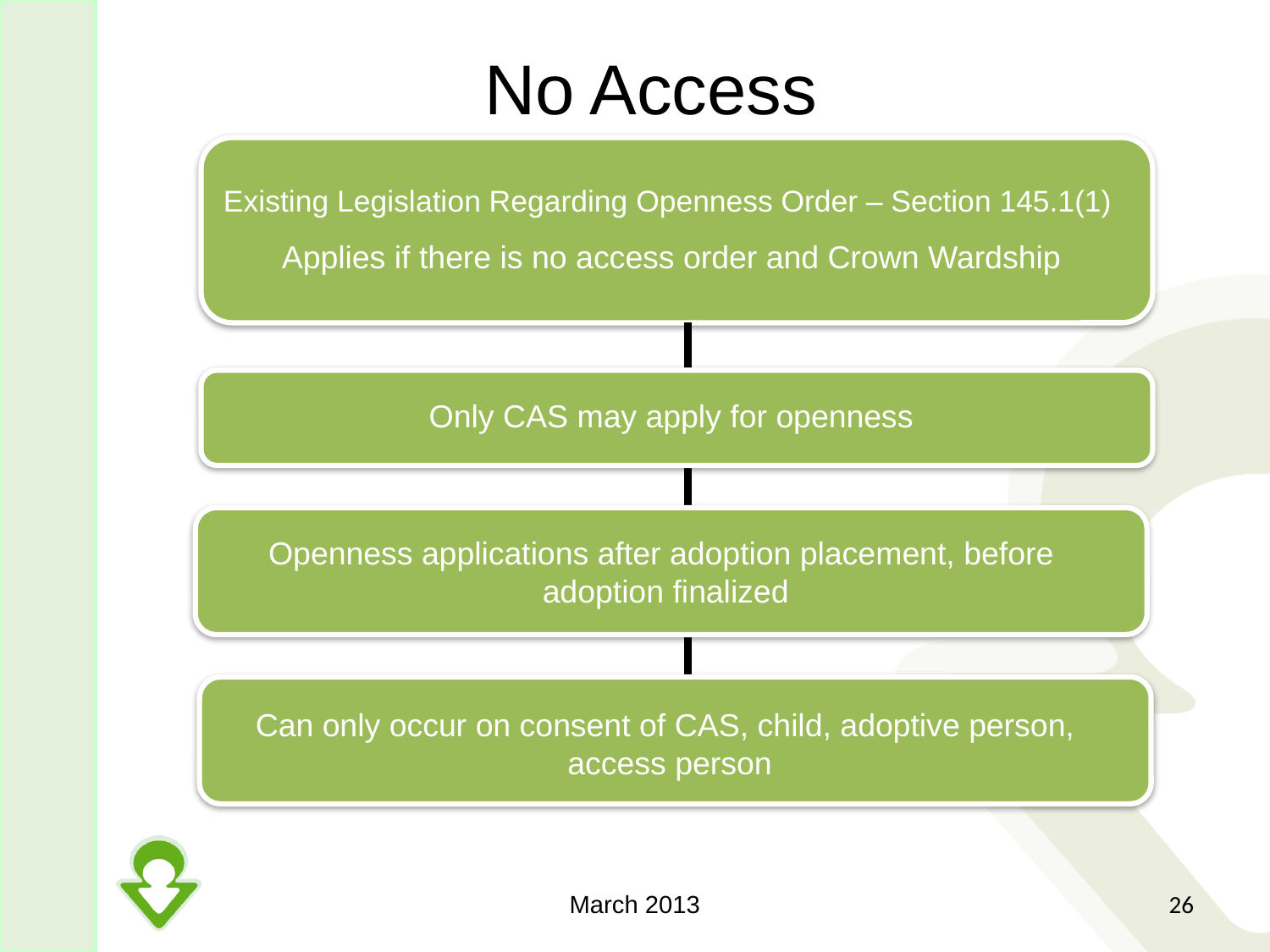

# No Access

Existing Legislation Regarding Openness Order – Section 145.1(1)
Applies if there is no access order and Crown Wardship

Only CAS may apply for openness

Openness applications after adoption placement, before
adoption finalized

Can only occur on consent of CAS, child, adoptive person,
access person
March 2013
26